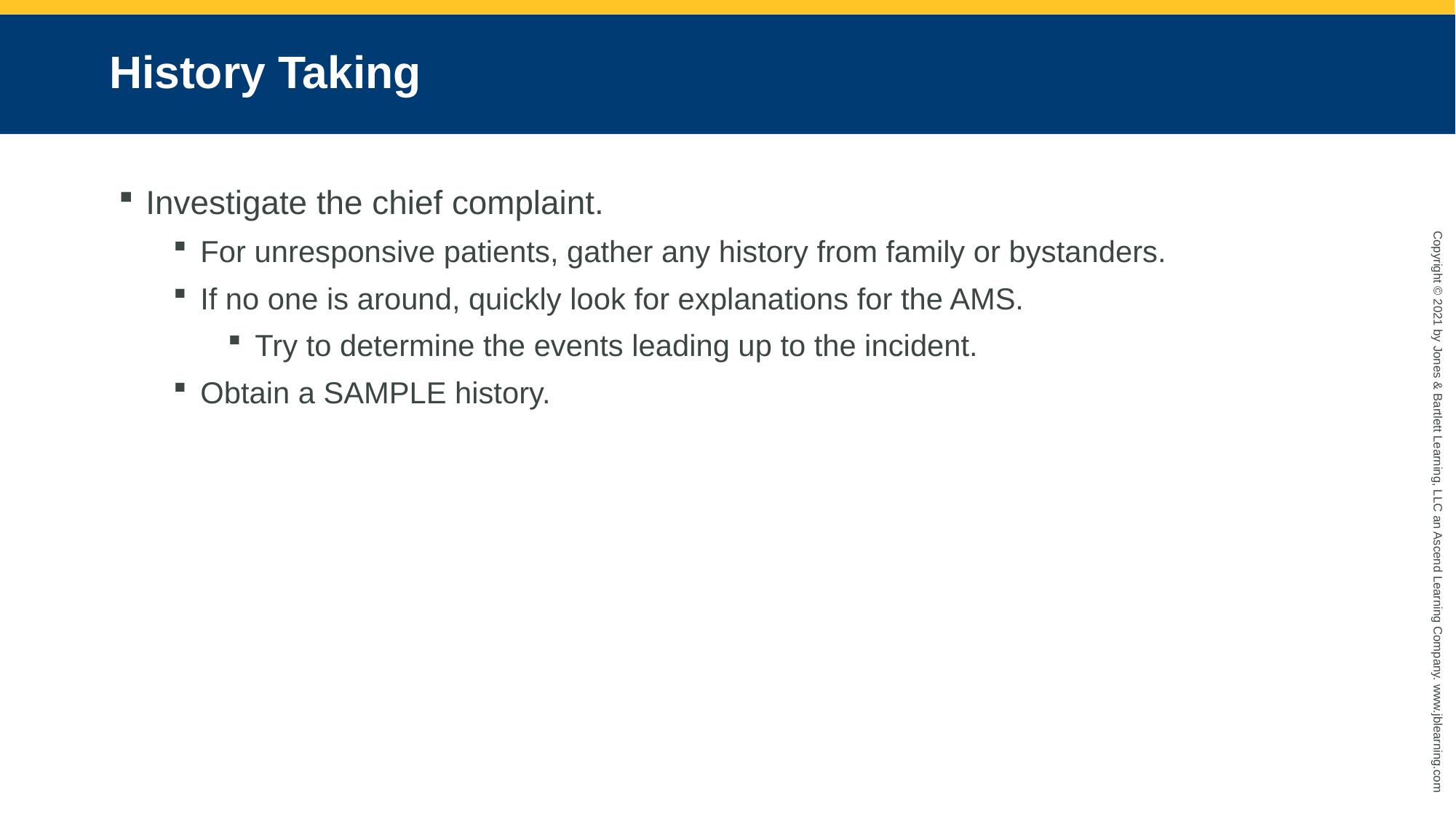

# History Taking
Investigate the chief complaint.
For unresponsive patients, gather any history from family or bystanders.
If no one is around, quickly look for explanations for the AMS.
Try to determine the events leading up to the incident.
Obtain a SAMPLE history.